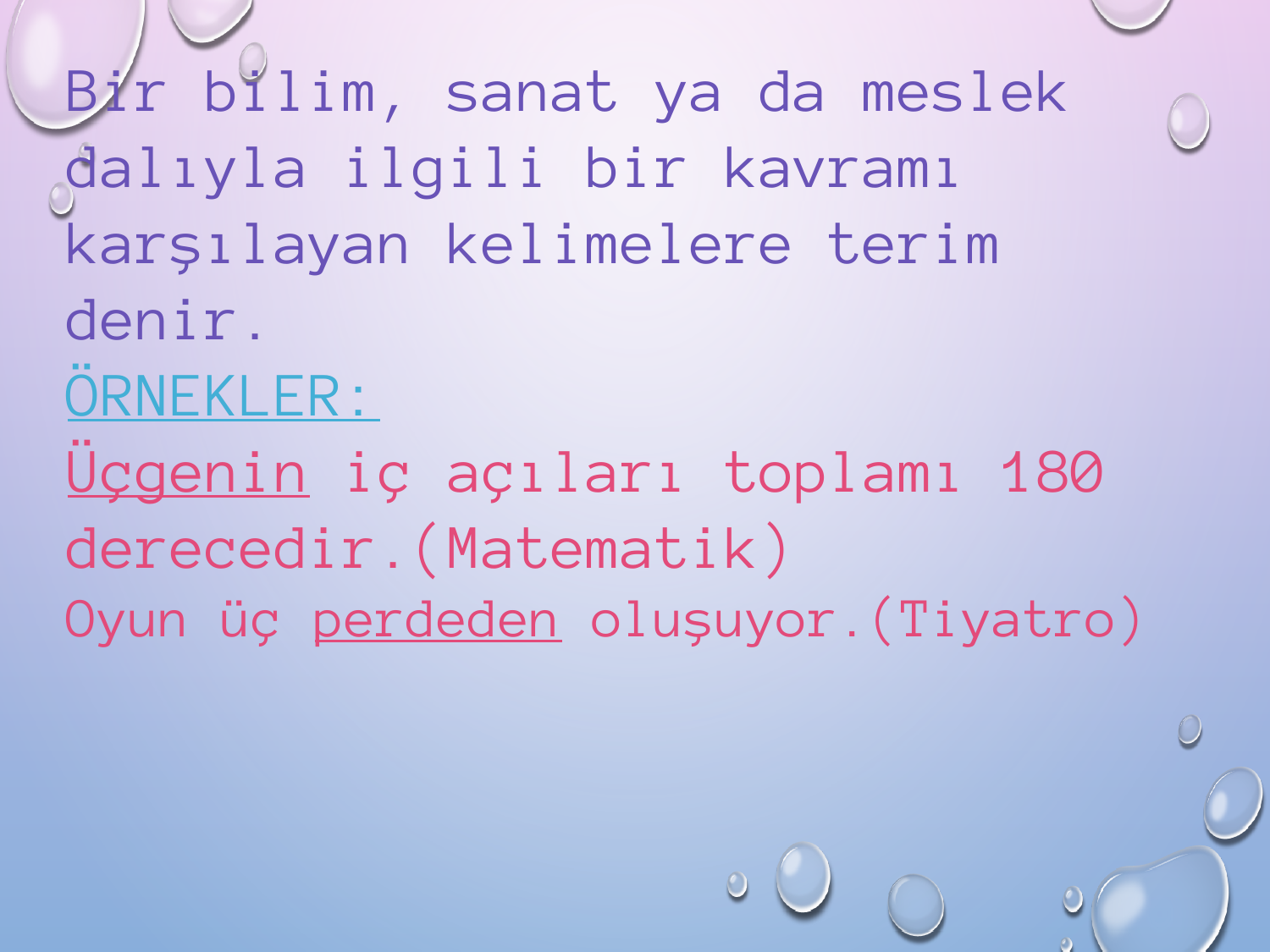

Bir bilim, sanat ya da meslek dalıyla ilgili bir kavramı karşılayan kelimelere terim denir.
ÖRNEKLER:
Üçgenin iç açıları toplamı 180 derecedir.(Matematik)
Oyun üç perdeden oluşuyor.(Tiyatro)